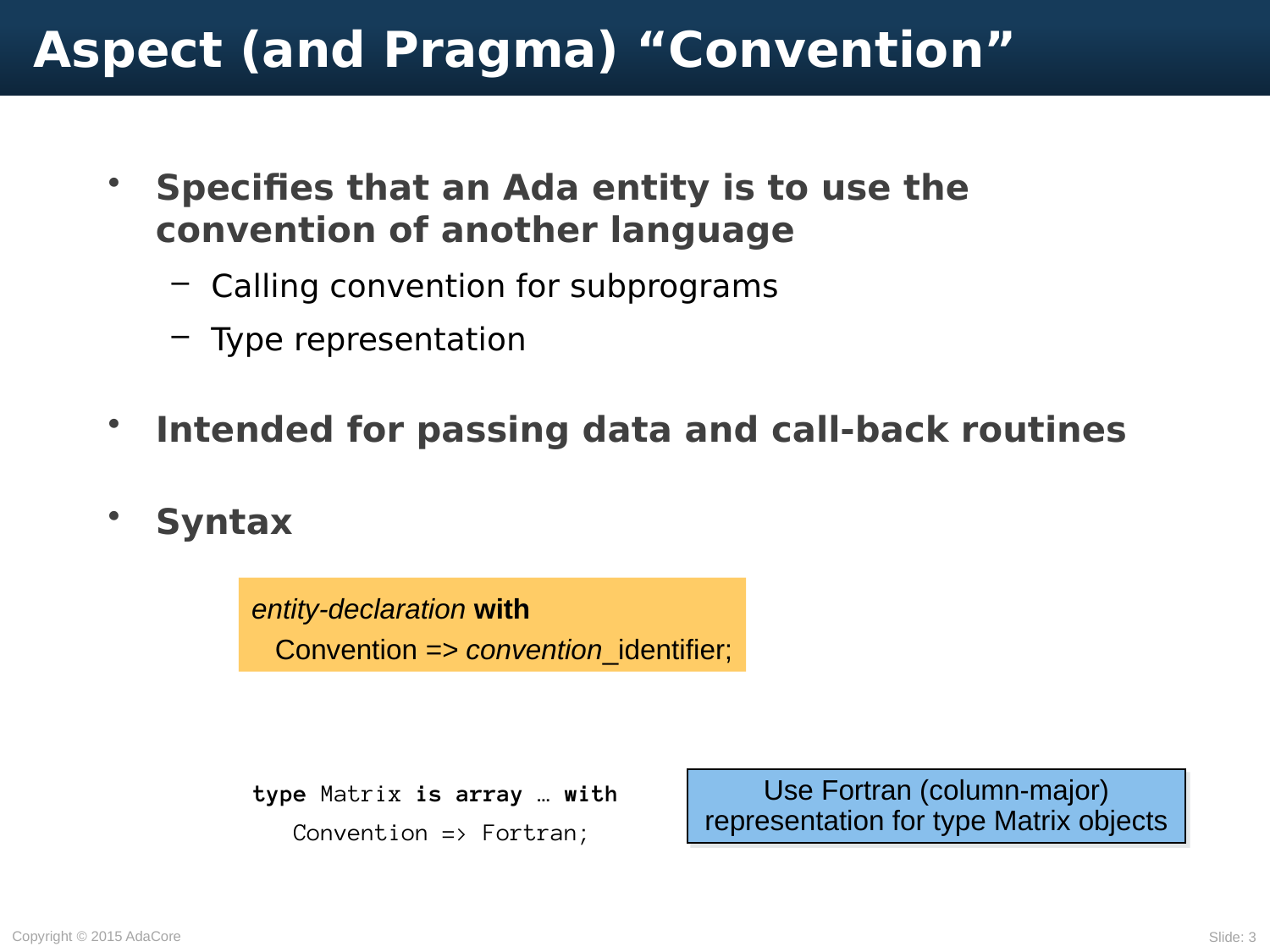

# Aspect (and Pragma) “Convention”
Specifies that an Ada entity is to use the convention of another language
Calling convention for subprograms
Type representation
Intended for passing data and call-back routines
Syntax
entity-declaration with
   Convention => convention_identifier;
type Matrix is array … with
   Convention => Fortran;
Use Fortran (column-major) representation for type Matrix objects